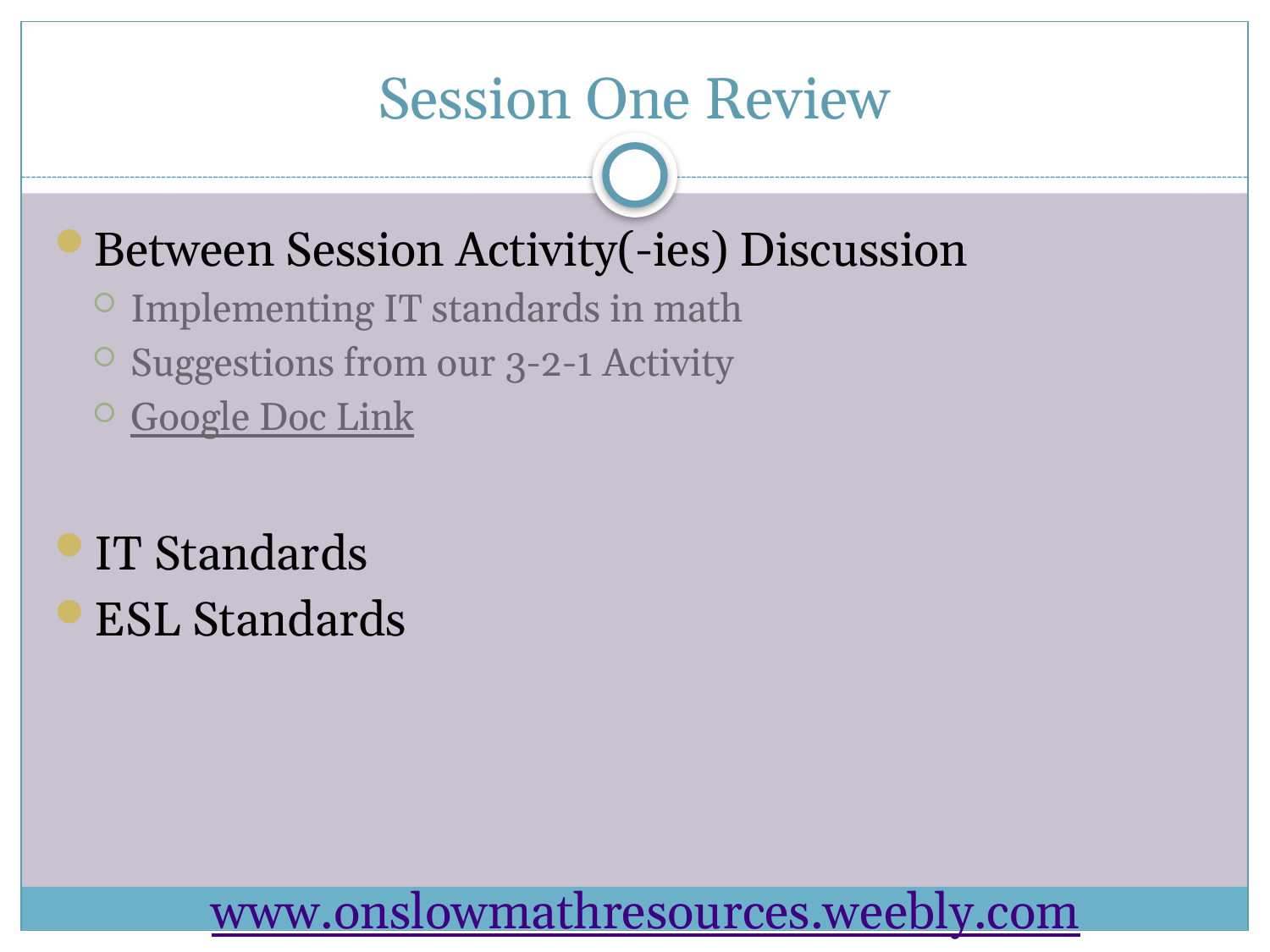

# Session One Review
Between Session Activity(-ies) Discussion
Implementing IT standards in math
Suggestions from our 3-2-1 Activity
Google Doc Link

IT Standards
ESL Standards

www.onslowmathresources.weebly.com